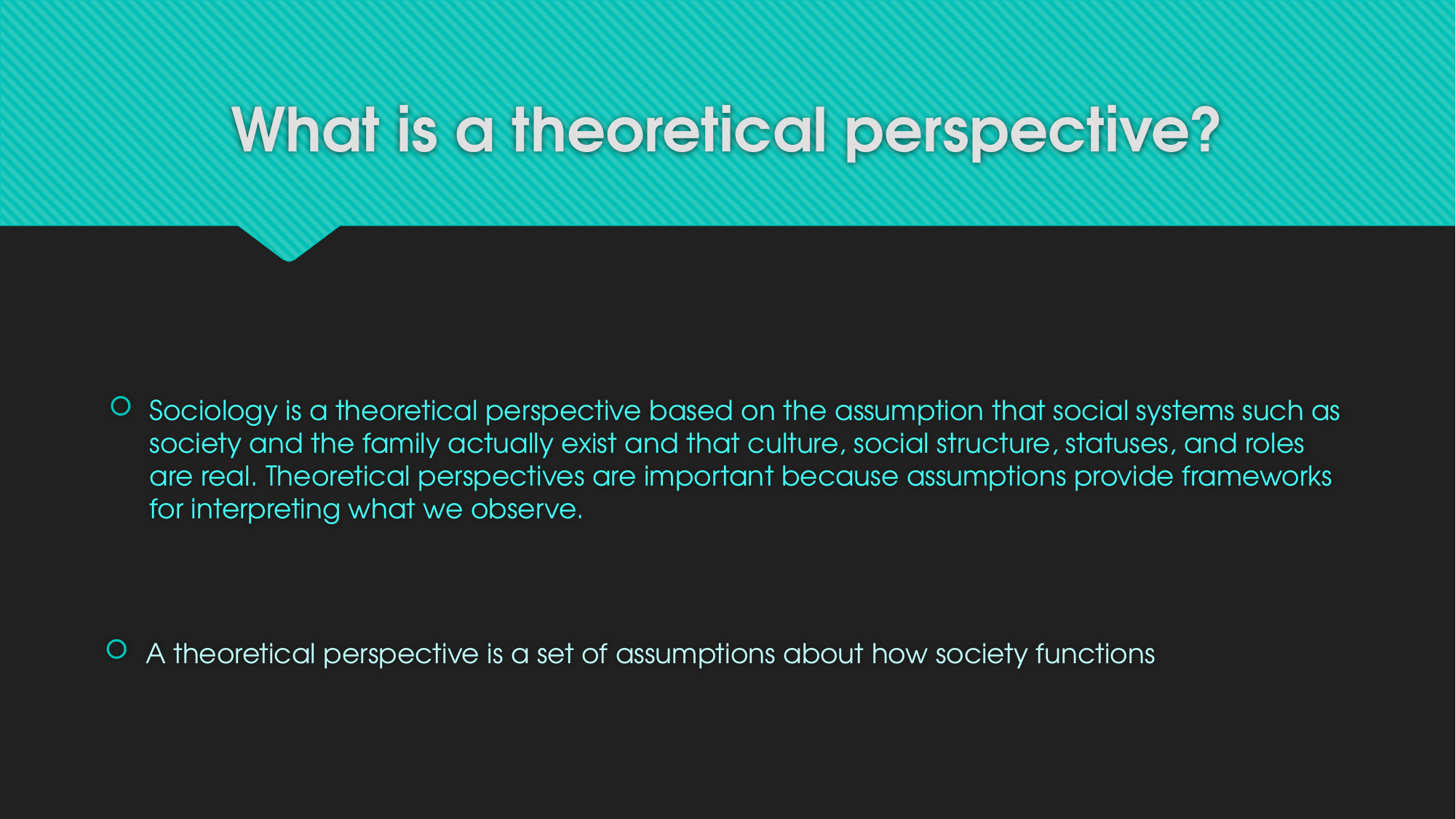

# What is a theoretical perspective?
Sociology is a theoretical perspective based on the assumption that social systems such as society and the family actually exist and that culture, social structure, statuses, and roles are real. Theoretical perspectives are important because assumptions provide frameworks for interpreting what we observe.

A theoretical perspective is a set of assumptions about how society functions